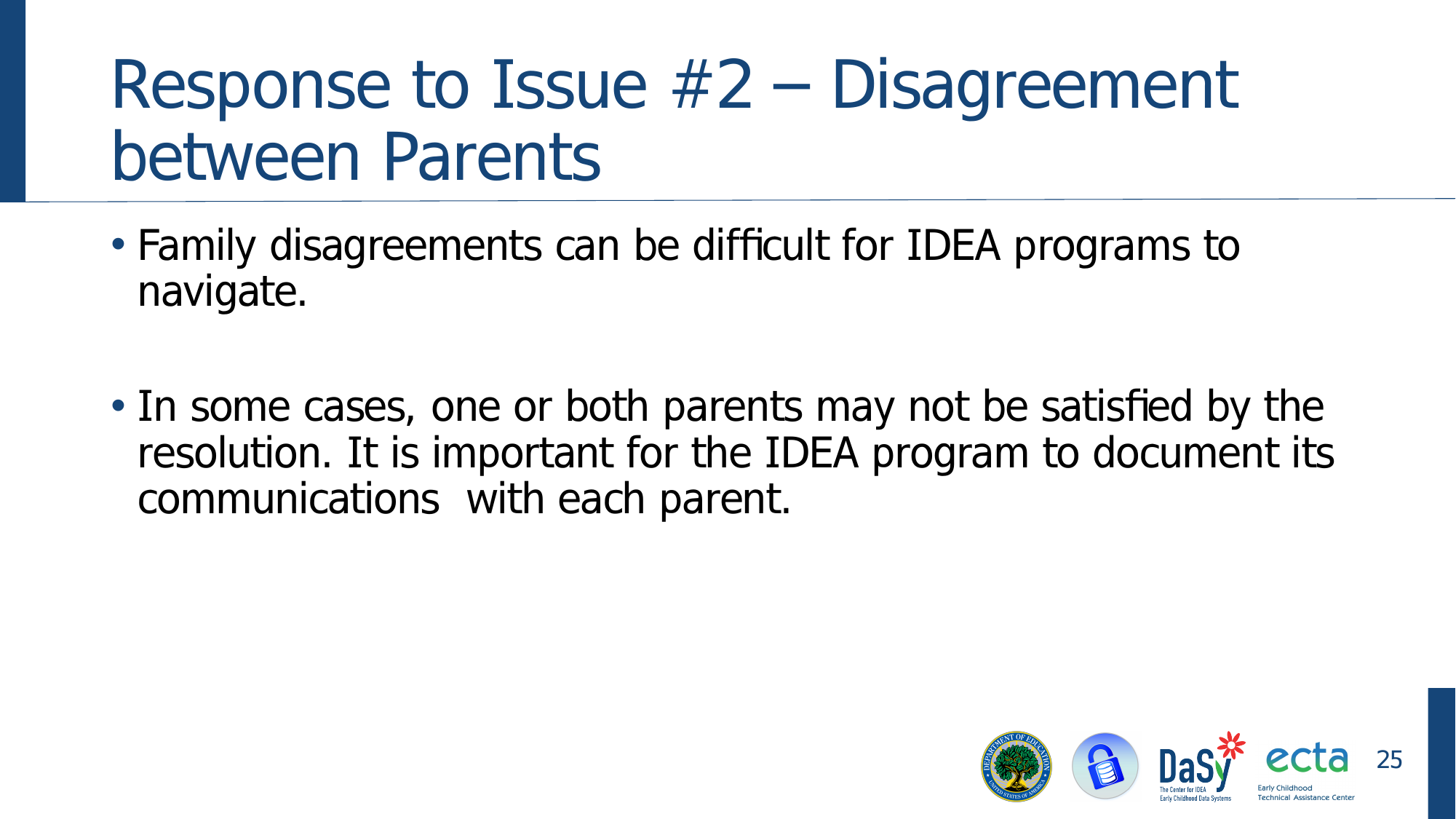

# Response to Issue #2 – Disagreement between Parents
Family disagreements can be difficult for IDEA programs to navigate.
In some cases, one or both parents may not be satisfied by the resolution. It is important for the IDEA program to document its communications  with each parent.